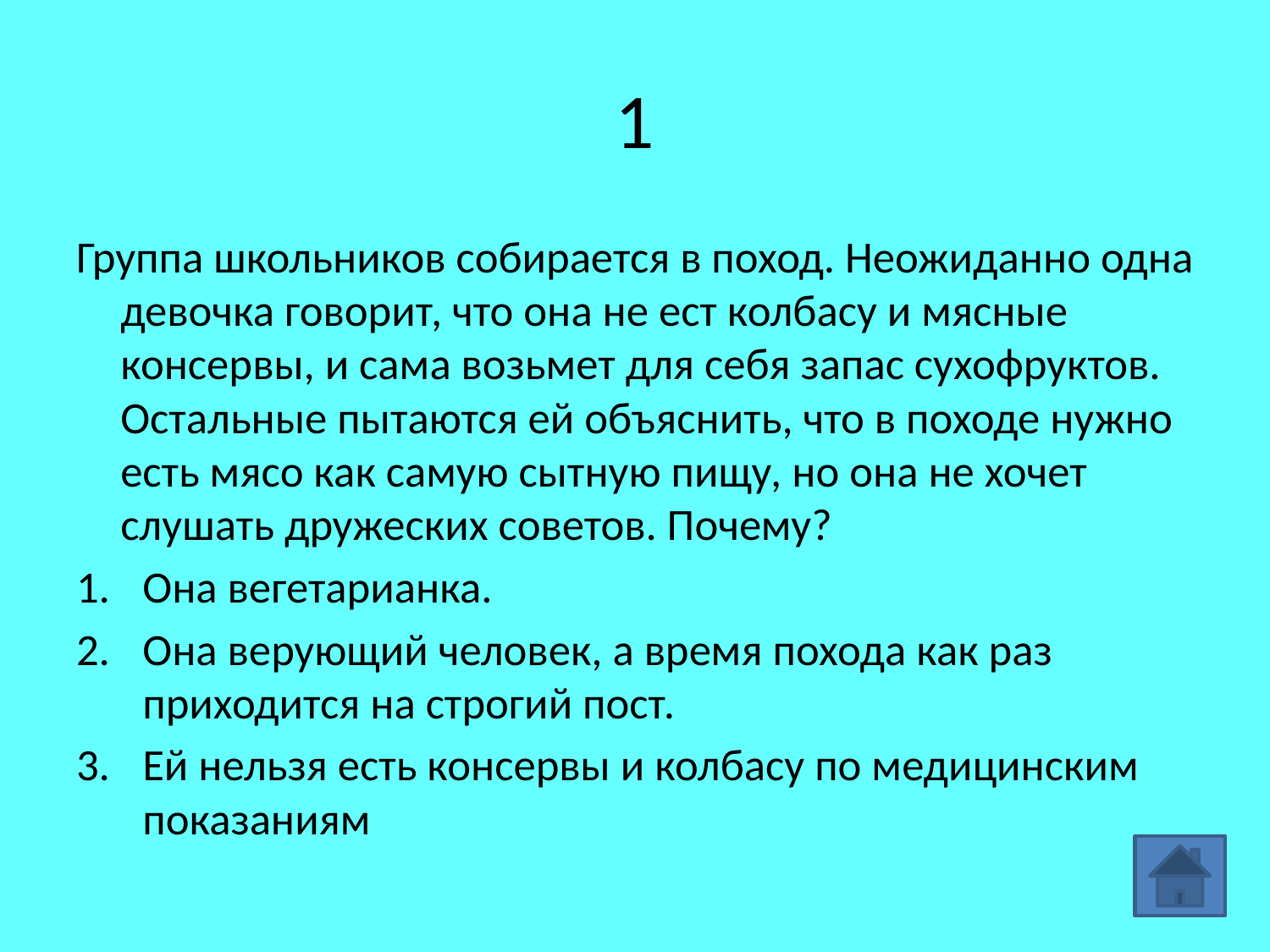

# 1
Группа школьников собирается в поход. Неожиданно одна девочка говорит, что она не ест колбасу и мясные консервы, и сама возьмет для себя запас сухофруктов. Остальные пытаются ей объяснить, что в походе нужно есть мясо как самую сытную пищу, но она не хочет слушать дружеских советов. Почему?
Она вегетарианка.
Она верующий человек, а время похода как раз приходится на строгий пост.
Ей нельзя есть консервы и колбасу по медицинским показаниям